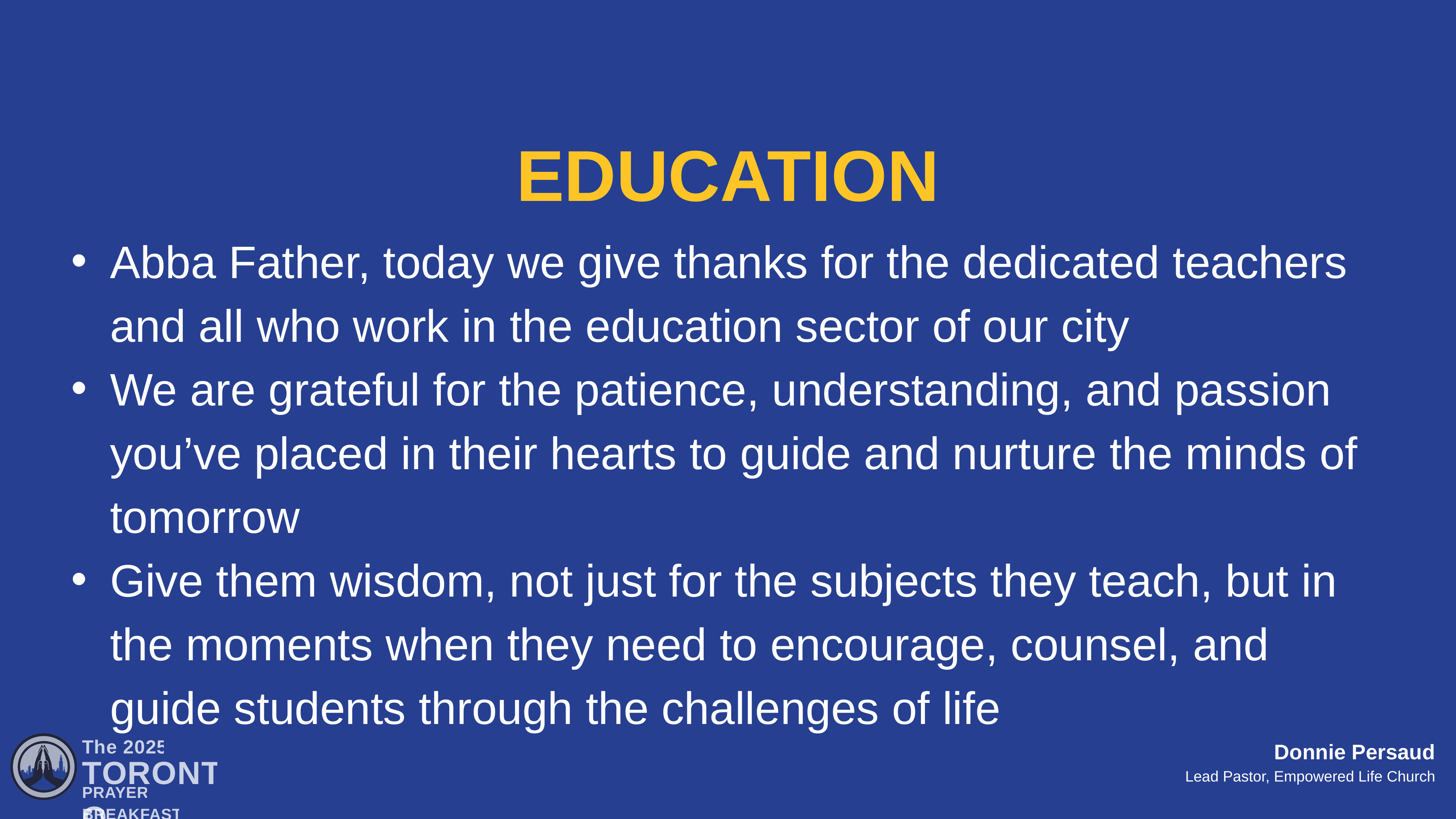

EDUCATION
Abba Father, today we give thanks for the dedicated teachers and all who work in the education sector of our city
We are grateful for the patience, understanding, and passion you’ve placed in their hearts to guide and nurture the minds of tomorrow
Give them wisdom, not just for the subjects they teach, but in the moments when they need to encourage, counsel, and guide students through the challenges of life

The 2025
TORONTO
PRAYER BREAKFAST
Donnie Persaud
Lead Pastor, Empowered Life Church